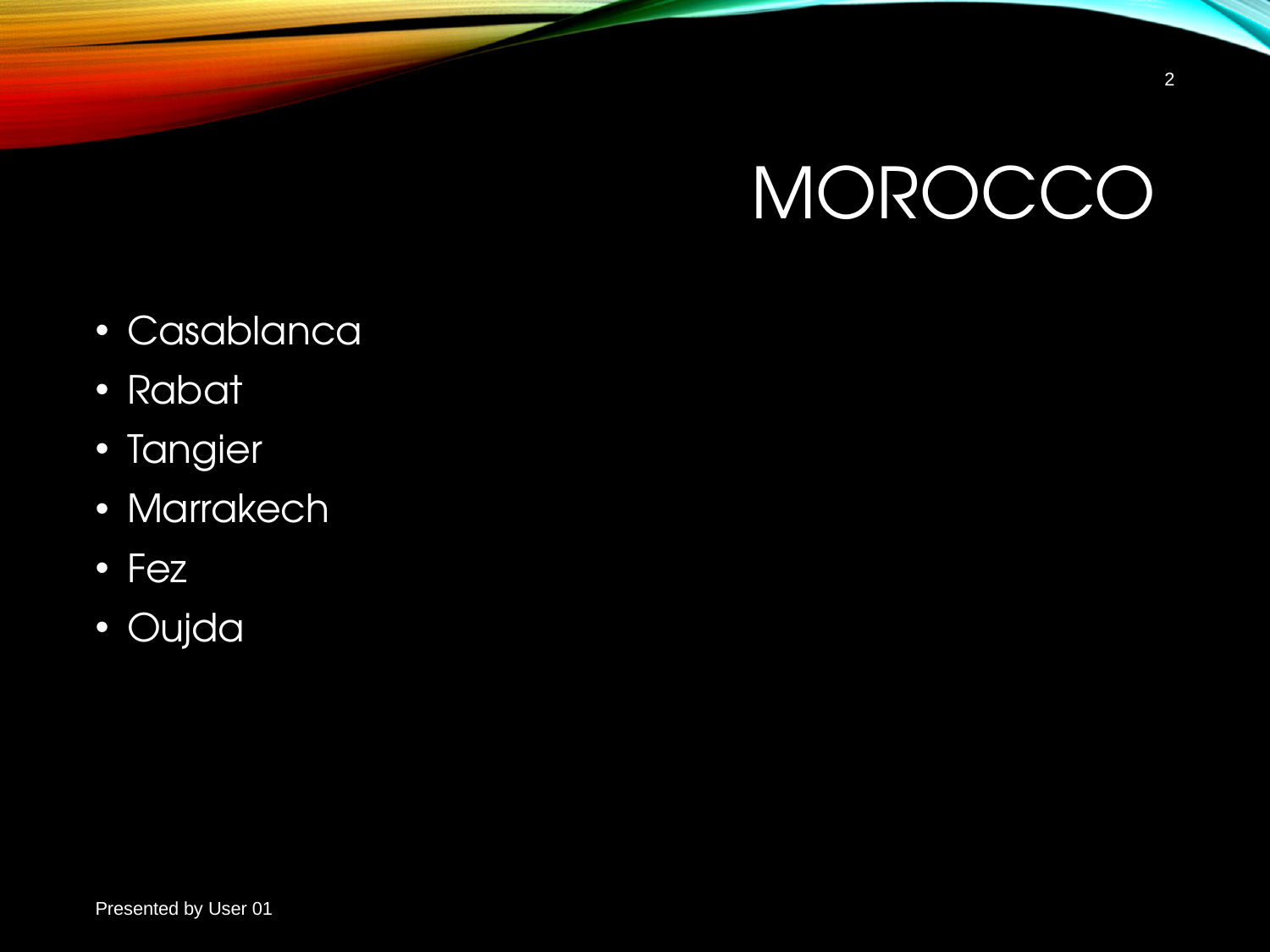

2
# Morocco
Casablanca
Rabat
Tangier
Marrakech
Fez
Oujda
Presented by User 01